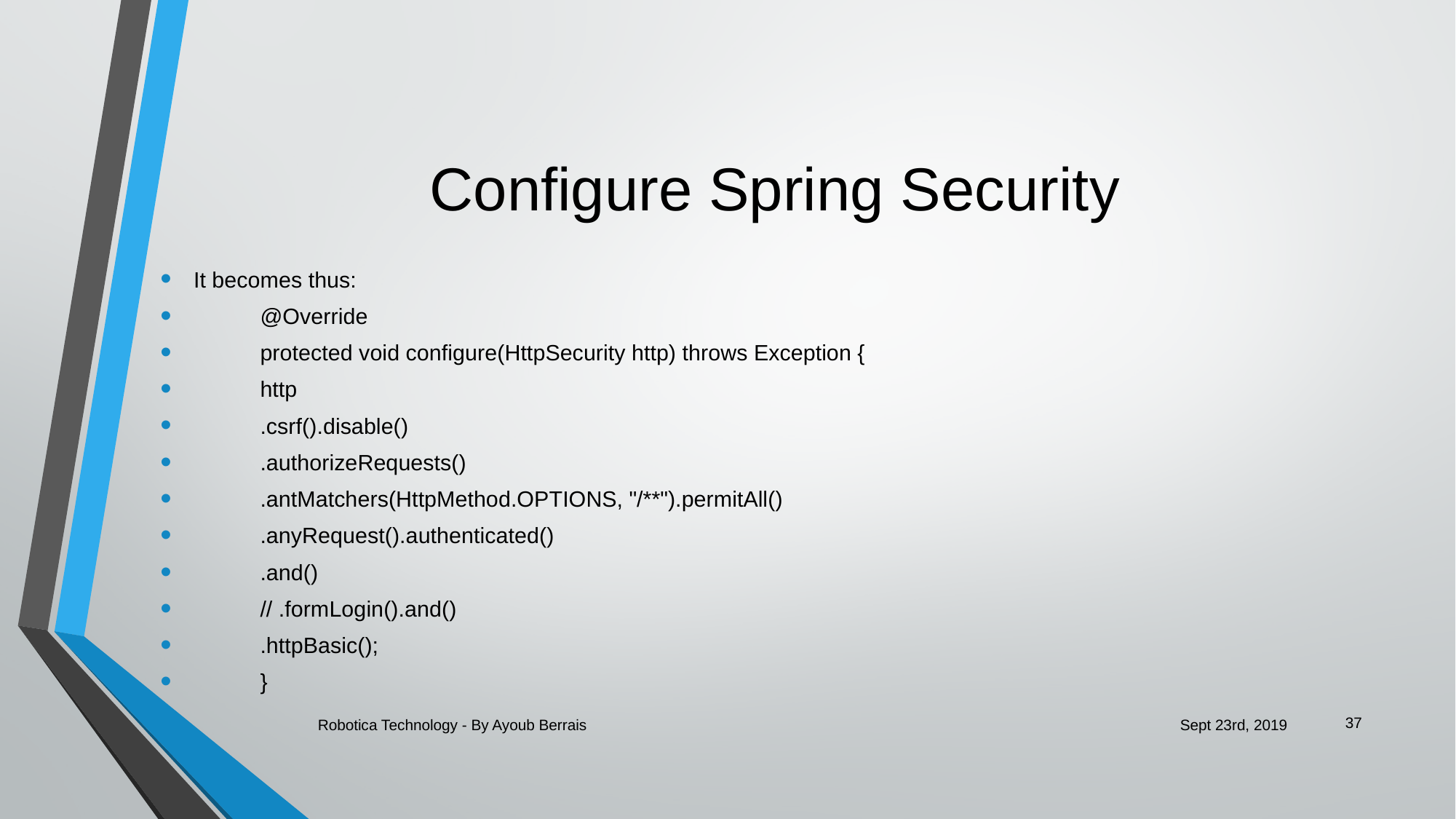

# Configure Spring Security
It becomes thus:
	@Override
	protected void configure(HttpSecurity http) throws Exception {
		http
			.csrf().disable()
			.authorizeRequests()
			.antMatchers(HttpMethod.OPTIONS, "/**").permitAll()
				.anyRequest().authenticated()
				.and()
			// .formLogin().and()
			.httpBasic();
	}

37
Robotica Technology - By Ayoub Berrais
Sept 23rd, 2019